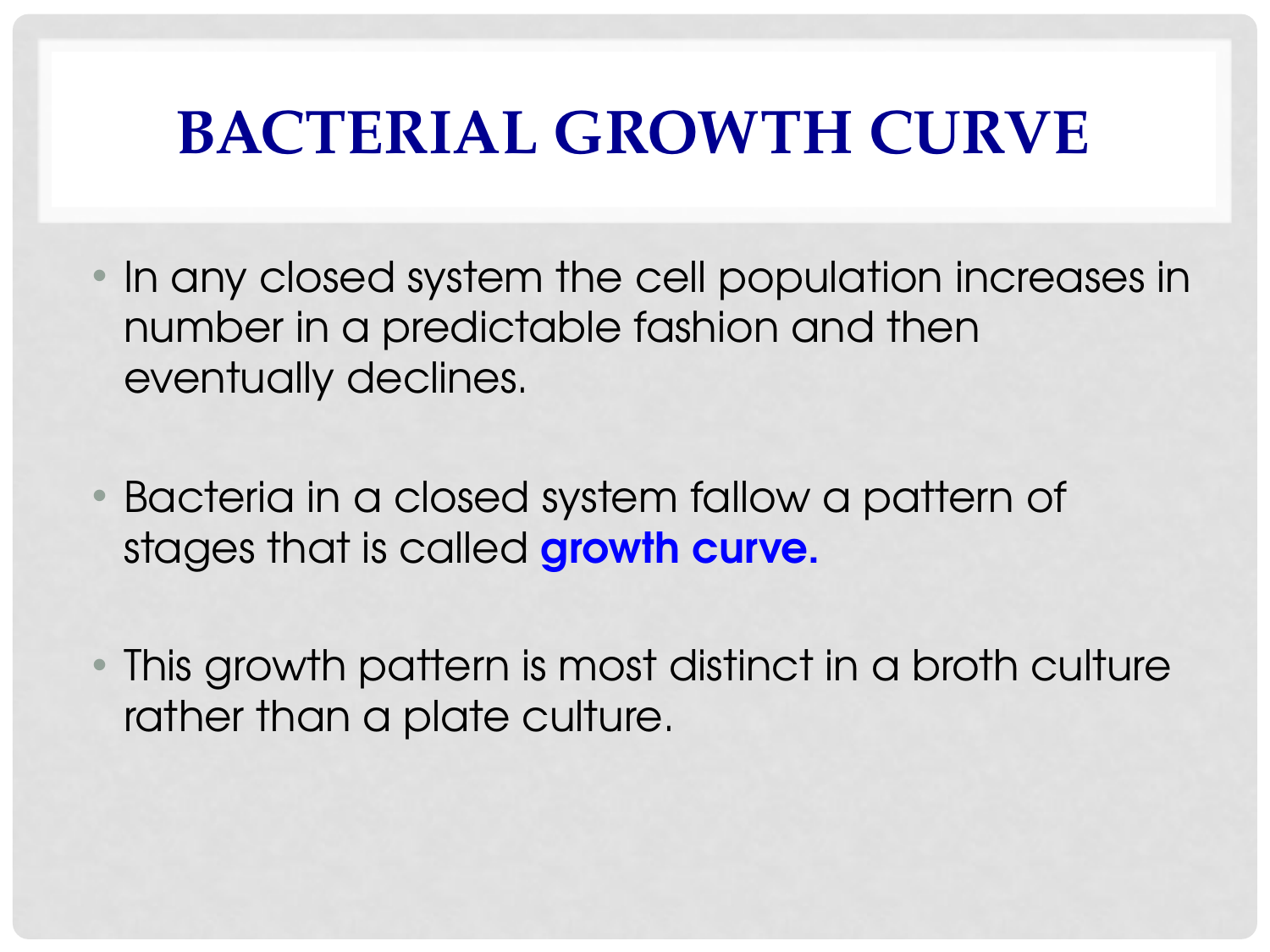

# Bacterial Growth Curve
In any closed system the cell population increases in number in a predictable fashion and then eventually declines.

Bacteria in a closed system fallow a pattern of stages that is called growth curve.

This growth pattern is most distinct in a broth culture rather than a plate culture.